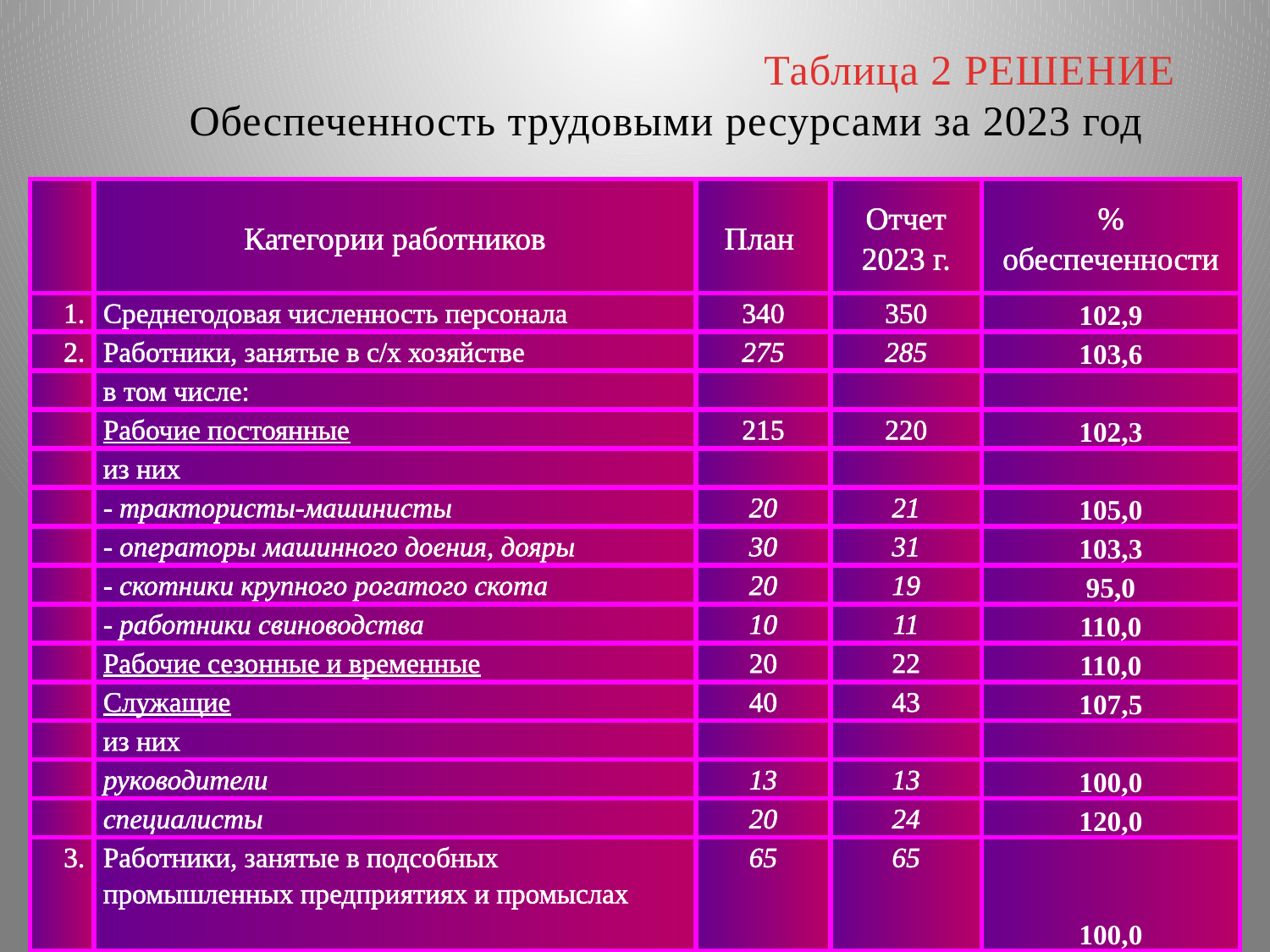

Таблица 2 РЕШЕНИЕ
Обеспеченность трудовыми ресурсами за 2023 год
|  | Категории работников | План | Отчет 2016 г. | % обеспеченности |
| --- | --- | --- | --- | --- |
| 1. | Среднегодовая численность персонала | 340 | 350 |  |
| 2. | Работники, занятые в с/х хозяйстве | 275 | 285 |  |
|  | в том числе: |  |  |  |
|  | Рабочие постоянные | 215 | 220 |  |
|  | из них |  |  |  |
|  | - трактористы-машинисты | 20 | 21 |  |
|  | - операторы машинного доения, дояры | 30 | 31 |  |
|  | - скотники крупного рогатого скота | 20 | 19 |  |
|  | - работники свиноводства | 10 | 11 |  |
|  | Рабочие сезонные и временные | 20 | 22 |  |
|  | Служащие | 40 | 43 |  |
|  | из них |  |  |  |
|  | руководители | 13 | 13 |  |
|  | специалисты | 20 | 24 |  |
| 3. | Работники, занятые в подсобных промышленных предприятиях и промыслах | 65 | 65 |  |
|  | Категории работников | План | Отчет 2023 г. | % обеспеченности |
| --- | --- | --- | --- | --- |
| 1. | Среднегодовая численность персонала | 340 | 350 | 102,9 |
| 2. | Работники, занятые в с/х хозяйстве | 275 | 285 | 103,6 |
|  | в том числе: |  |  |  |
|  | Рабочие постоянные | 215 | 220 | 102,3 |
|  | из них |  |  |  |
|  | - трактористы-машинисты | 20 | 21 | 105,0 |
|  | - операторы машинного доения, дояры | 30 | 31 | 103,3 |
|  | - скотники крупного рогатого скота | 20 | 19 | 95,0 |
|  | - работники свиноводства | 10 | 11 | 110,0 |
|  | Рабочие сезонные и временные | 20 | 22 | 110,0 |
|  | Служащие | 40 | 43 | 107,5 |
|  | из них |  |  |  |
|  | руководители | 13 | 13 | 100,0 |
|  | специалисты | 20 | 24 | 120,0 |
| 3. | Работники, занятые в подсобных промышленных предприятиях и промыслах | 65 | 65 | 100,0 |